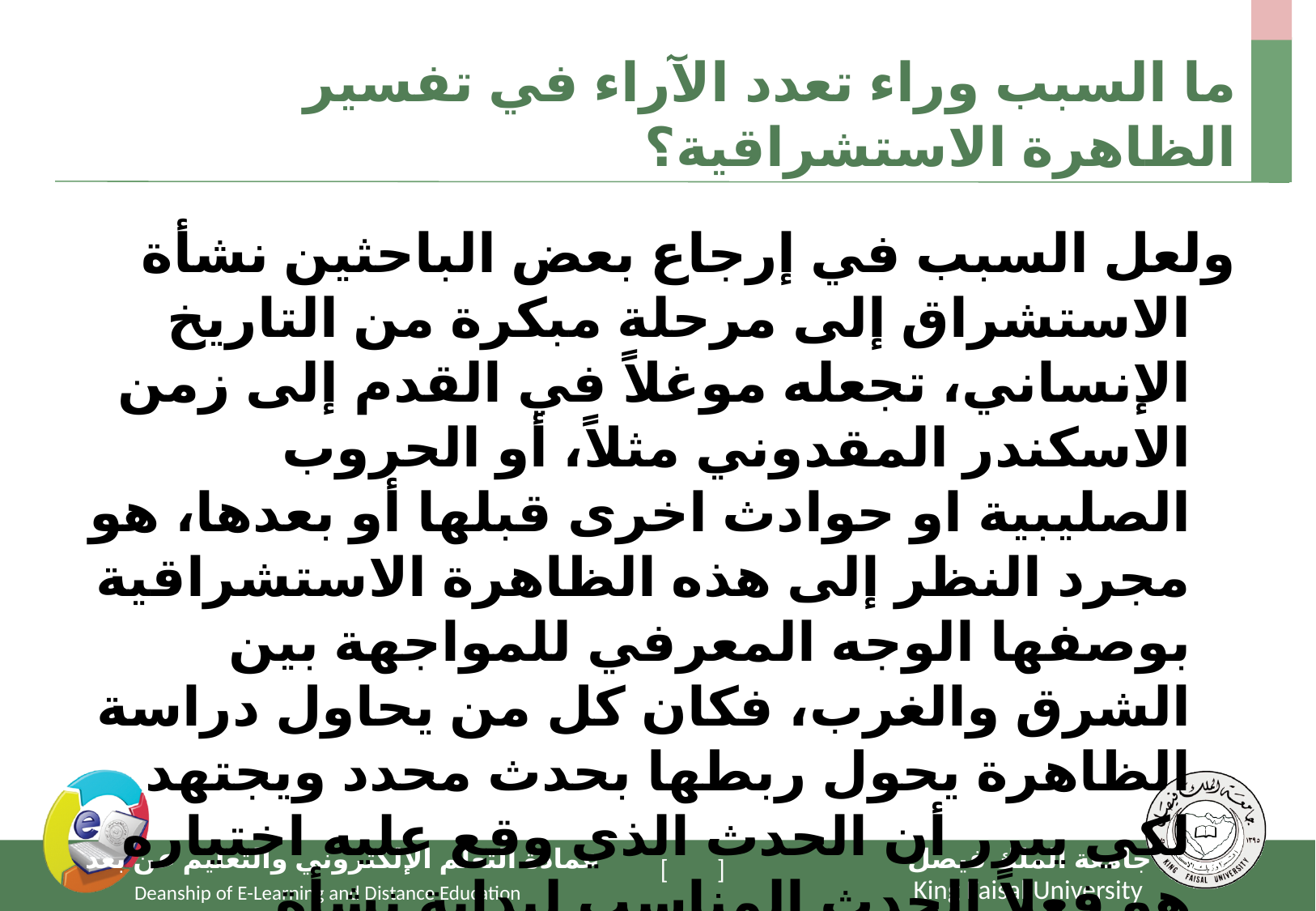

# ما السبب وراء تعدد الآراء في تفسير الظاهرة الاستشراقية؟
ولعل السبب في إرجاع بعض الباحثين نشأة الاستشراق إلى مرحلة مبكرة من التاريخ الإنساني، تجعله موغلاً في القدم إلى زمن الاسكندر المقدوني مثلاً، أو الحروب الصليبية او حوادث اخرى قبلها أو بعدها، هو مجرد النظر إلى هذه الظاهرة الاستشراقية بوصفها الوجه المعرفي للمواجهة بين الشرق والغرب، فكان كل من يحاول دراسة الظاهرة يحول ربطها بحدث محدد ويجتهد لكي يبرر أن الحدث الذي وقع عليه اختياره هو فعلاً الحدث المناسب لبداية نشأة الظاهرة الاستشراقية